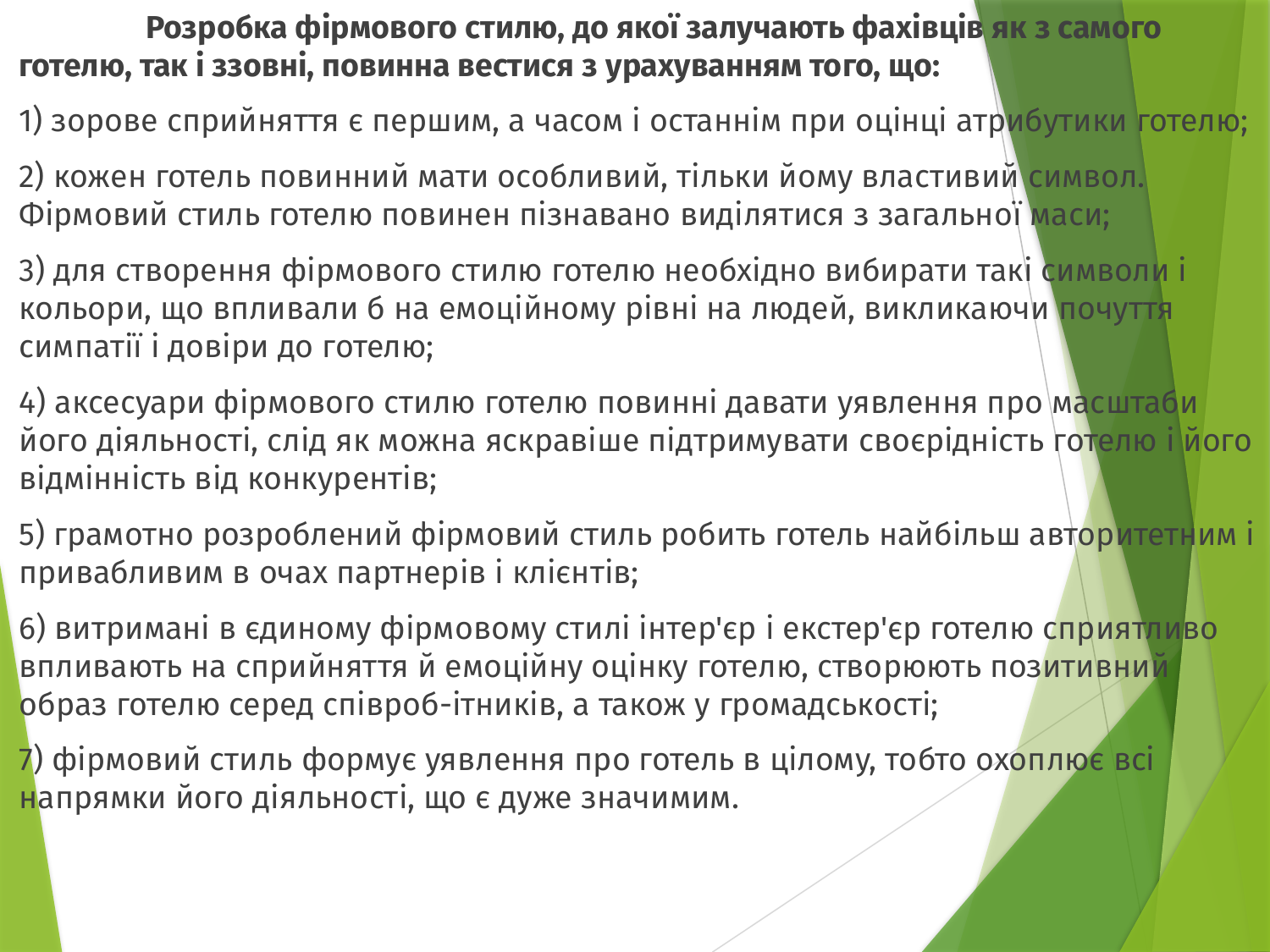

Розробка фірмового стилю, до якої залучають фахівців як з самого готелю, так і ззовні, повинна вестися з урахуванням того, що:
1) зорове сприйняття є першим, а часом і останнім при оцінці атрибутики готелю;
2) кожен готель повинний мати особливий, тільки йому властивий символ. Фірмовий стиль готелю повинен пізнавано виділятися з загальної маси;
3) для створення фірмового стилю готелю необхідно вибирати такі символи і кольори, що впливали б на емоційному рівні на людей, викликаючи почуття симпатії і довіри до готелю;
4) аксесуари фірмового стилю готелю повинні давати уявлення про масштаби його діяльності, слід як можна яскравіше підтримувати своєрідність готелю і його відмінність від конкурентів;
5) грамотно розроблений фірмовий стиль робить готель найбільш авторитетним і привабливим в очах партнерів і клієнтів;
6) витримані в єдиному фірмовому стилі інтер'єр і екстер'єр готелю сприятливо впливають на сприйняття й емоційну оцінку готелю, створюють позитивний образ готелю серед співроб-ітників, а також у громадськості;
7) фірмовий стиль формує уявлення про готель в цілому, тобто охоплює всі напрямки його діяльності, що є дуже значимим.